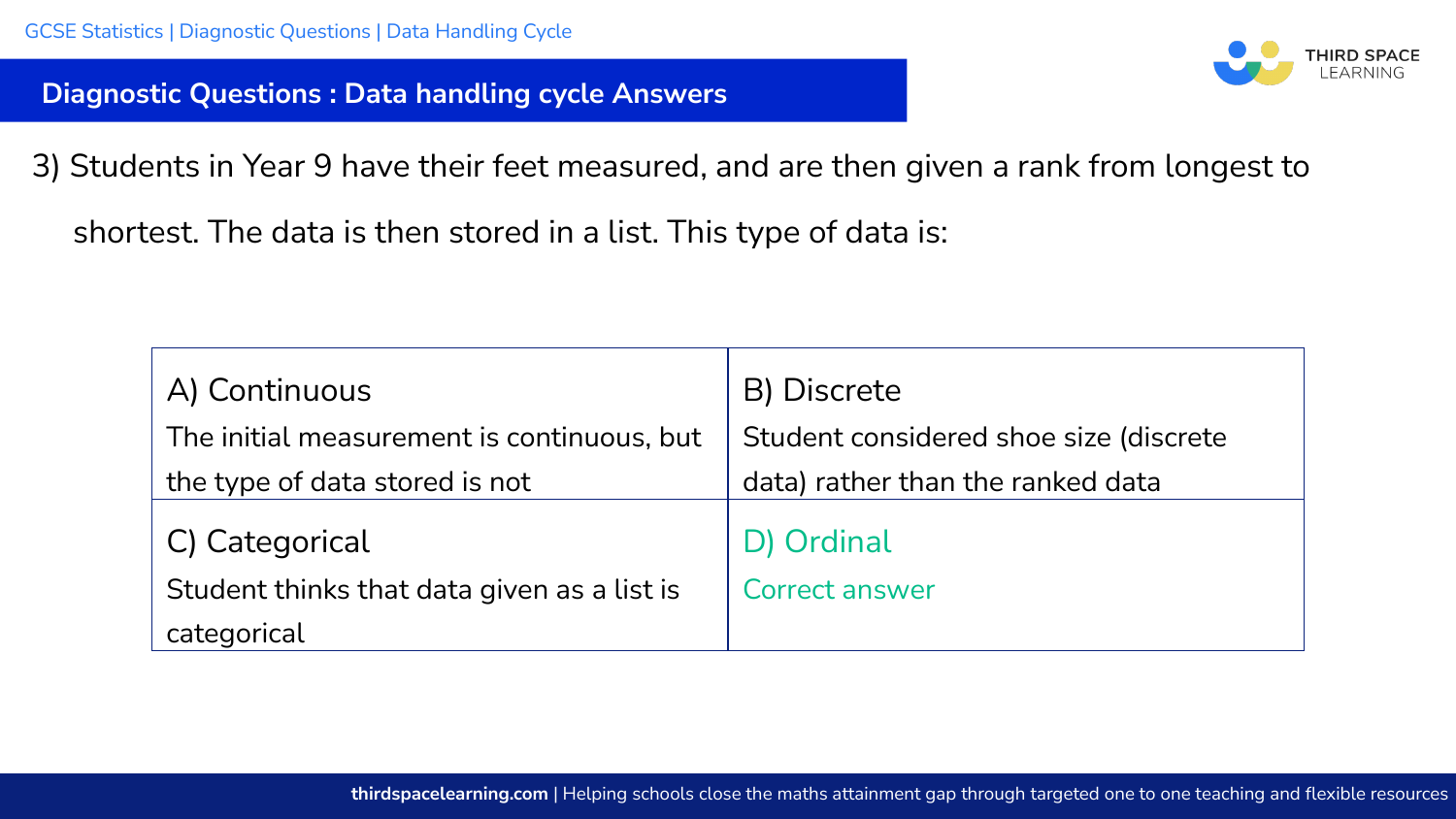

Diagnostic Questions : Data handling cycle Answers
| 3) Students in Year 9 have their feet measured, and are then given a rank from longest to shortest. The data is then stored in a list. This type of data is: |
| --- |
| A) Continuous The initial measurement is continuous, but the type of data stored is not | B) Discrete Student considered shoe size (discrete data) rather than the ranked data |
| --- | --- |
| C) Categorical Student thinks that data given as a list is categorical | D) Ordinal Correct answer |